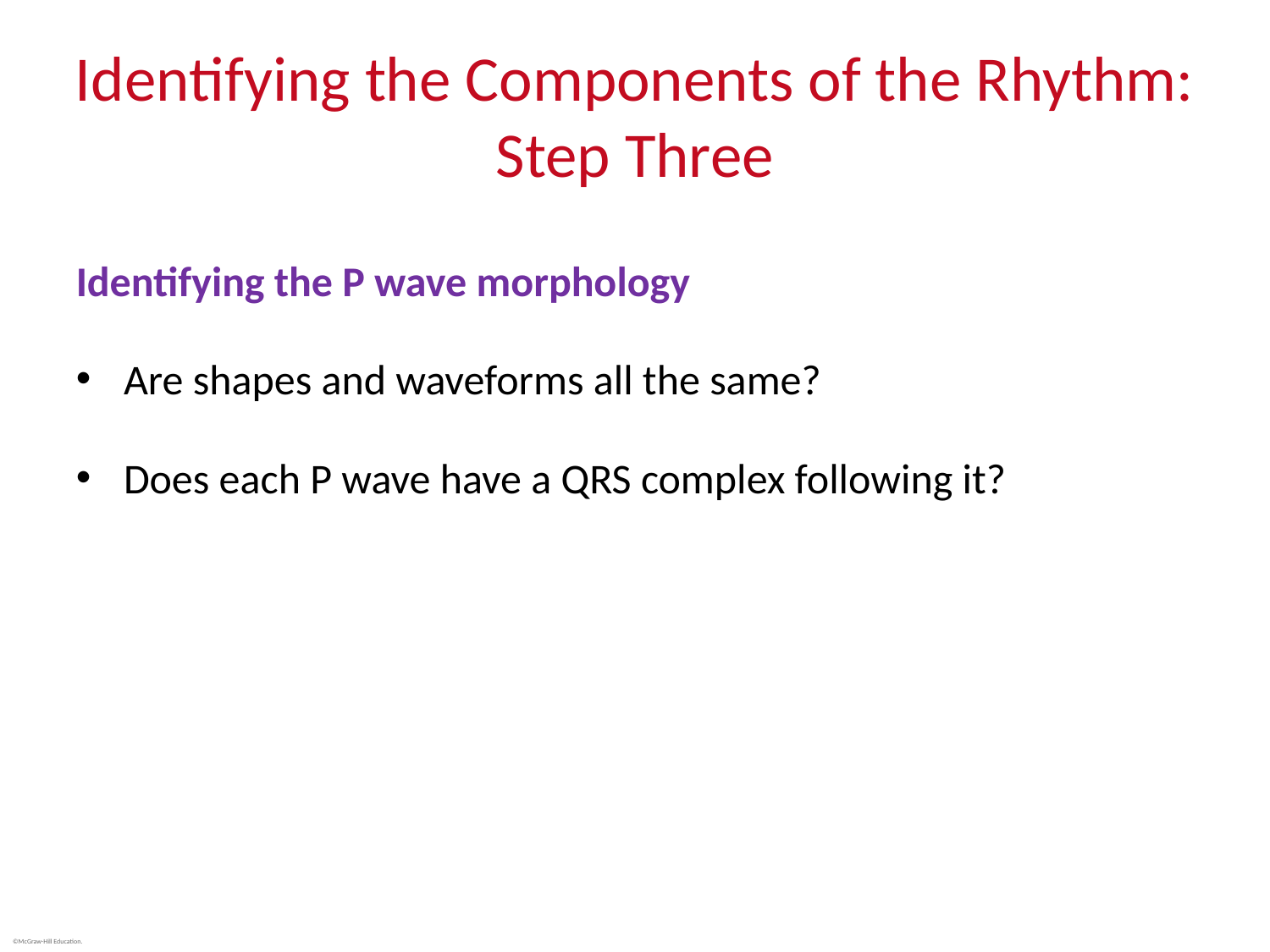

# Identifying the Components of the Rhythm: Step Three
Identifying the P wave morphology
Are shapes and waveforms all the same?
Does each P wave have a QRS complex following it?